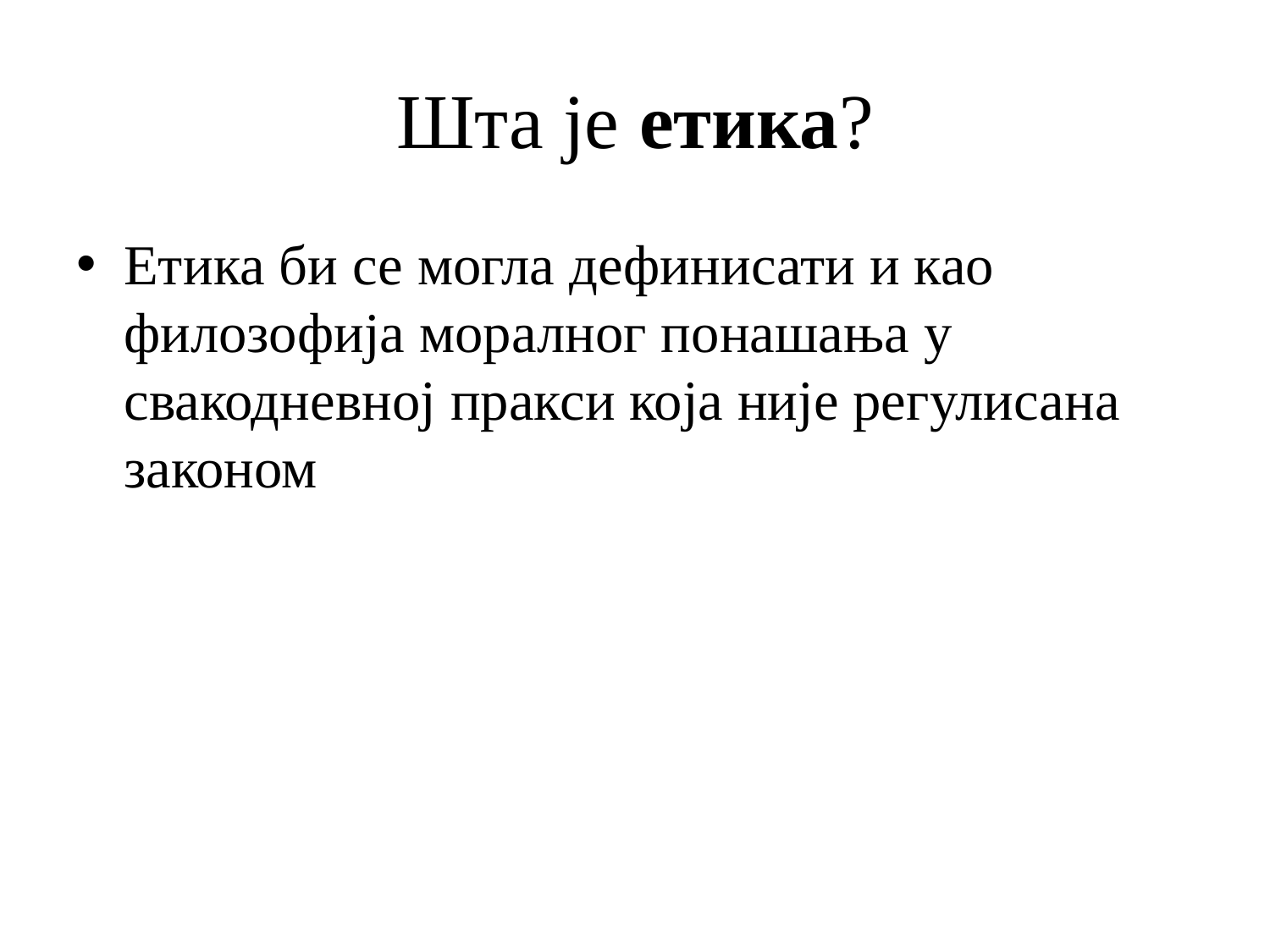

# Шта је етика?
Етика би се могла дефинисати и као филозофија моралног понашања у свакодневној пракси која није регулисана законом